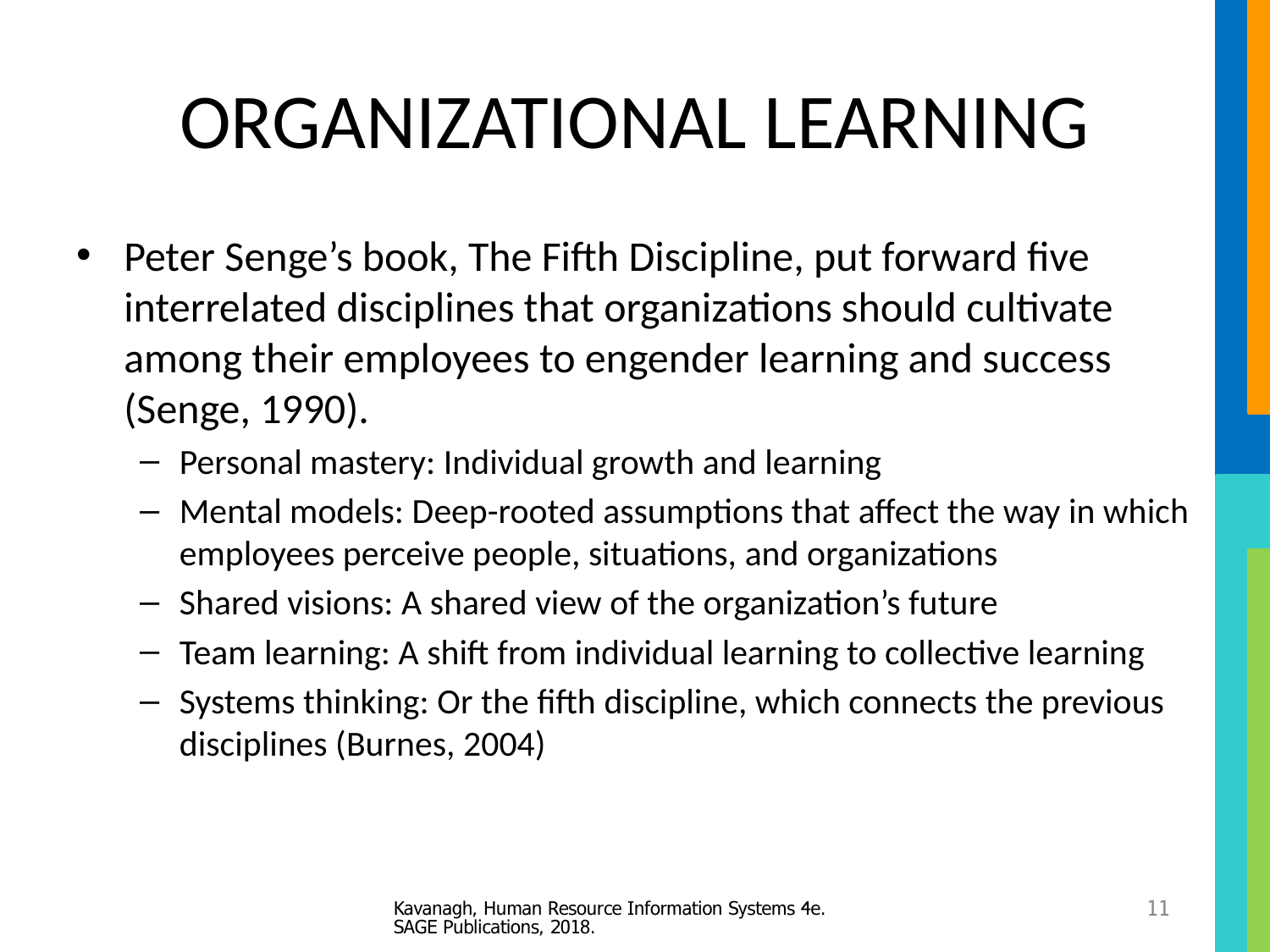

# ORGANIZATIONAL LEARNING
Peter Senge’s book, The Fifth Discipline, put forward five interrelated disciplines that organizations should cultivate among their employees to engender learning and success (Senge, 1990).
Personal mastery: Individual growth and learning
Mental models: Deep-rooted assumptions that affect the way in which employees perceive people, situations, and organizations
Shared visions: A shared view of the organization’s future
Team learning: A shift from individual learning to collective learning
Systems thinking: Or the fifth discipline, which connects the previous disciplines (Burnes, 2004)

Kavanagh, Human Resource Information Systems 4e. SAGE Publications, 2018.
11